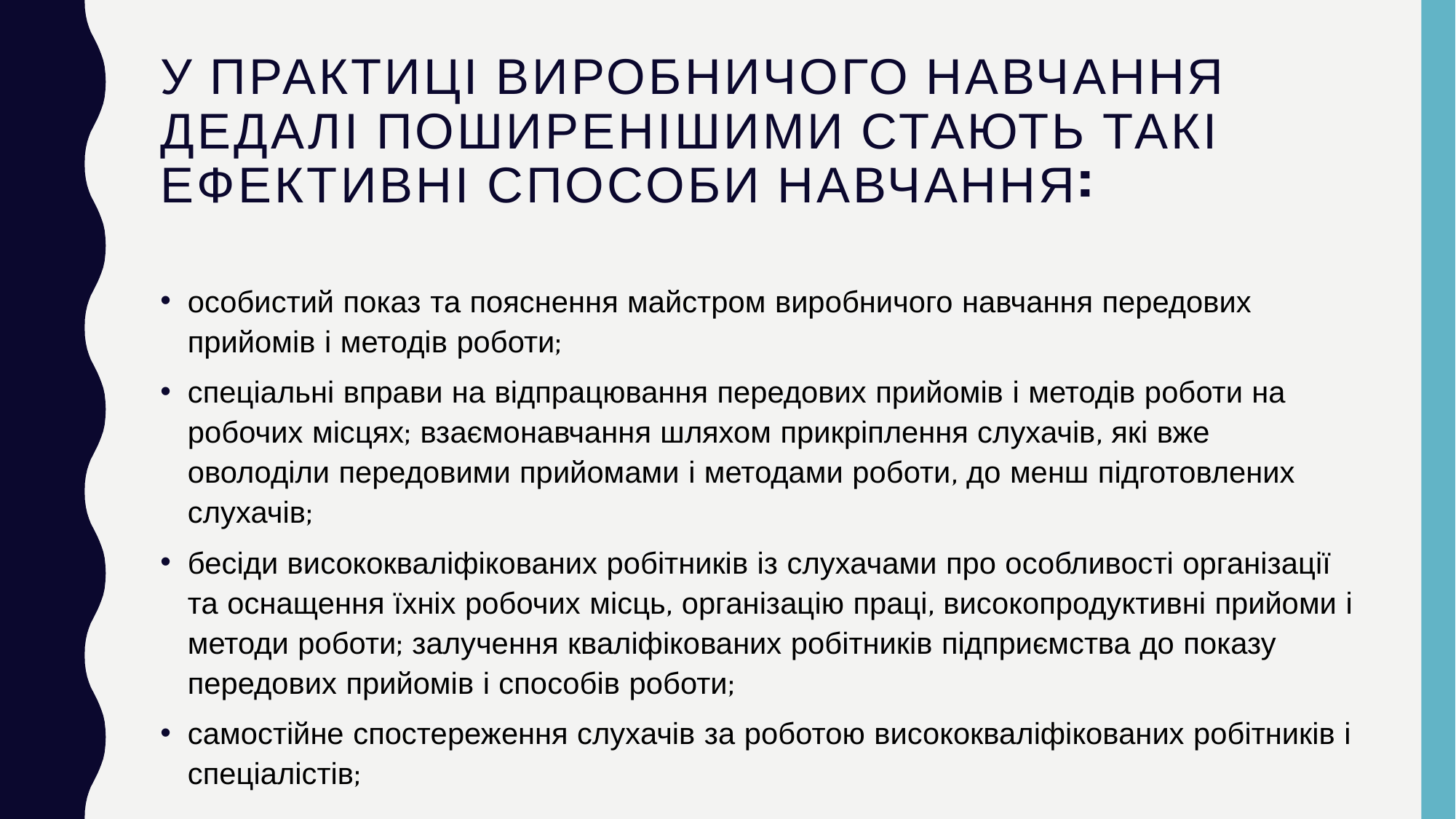

# У практиці виробничого навчання дедалі поширенішими стають такі ефективні способи навчання:
особистий показ та пояснення майстром виробничого навчання передових прийомів і методів роботи;
спеціальні вправи на відпрацювання передових прийомів і методів роботи на робочих місцях; взаємонавчання шляхом прикріплення слухачів, які вже оволоділи передовими прийомами і методами роботи, до менш підготовлених слухачів;
бесіди висококваліфікованих робітників із слухачами про особливості організації та оснащення їхніх робочих місць, організацію праці, високопродуктивні прийоми і методи роботи; залучення кваліфікованих робітників підприємства до показу передових прийомів і способів роботи;
самостійне спостереження слухачів за роботою висококваліфікованих робітників і спеціалістів;